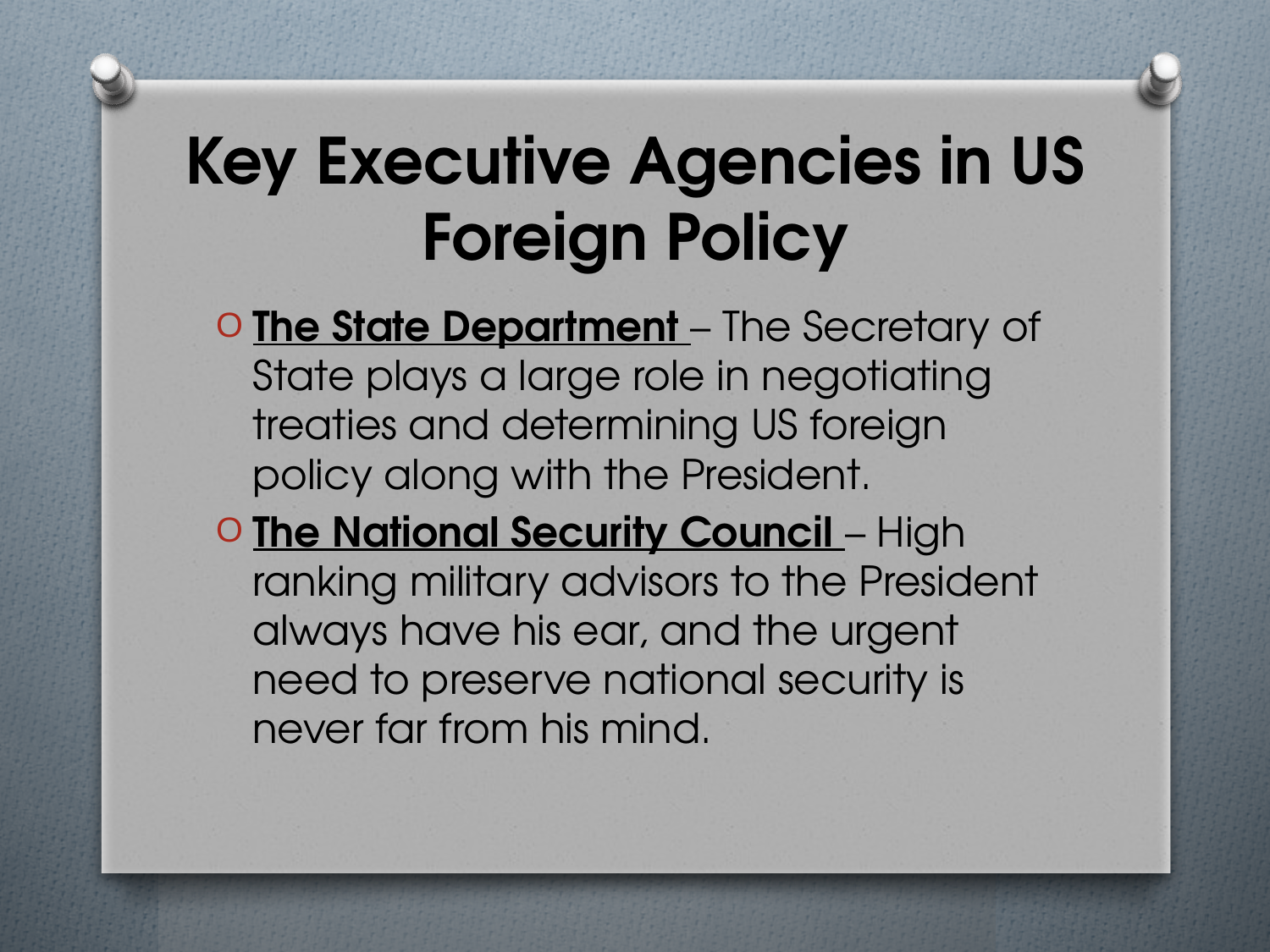

# Key Executive Agencies in US Foreign Policy
The State Department – The Secretary of State plays a large role in negotiating treaties and determining US foreign policy along with the President.
The National Security Council – High ranking military advisors to the President always have his ear, and the urgent need to preserve national security is never far from his mind.